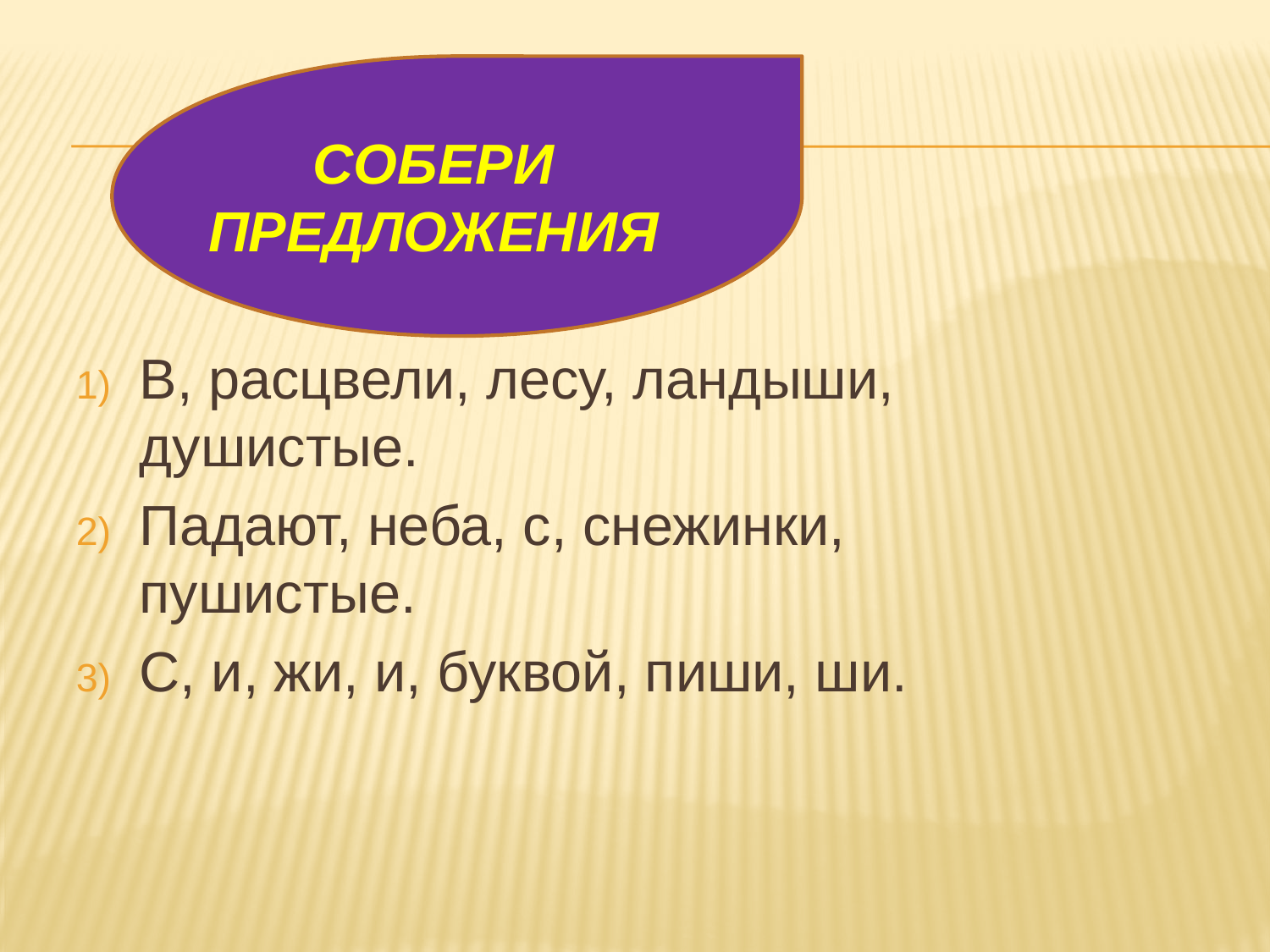

#
СОБЕРИ ПРЕДЛОЖЕНИЯ
В, расцвели, лесу, ландыши, душистые.
Падают, неба, с, снежинки, пушистые.
С, и, жи, и, буквой, пиши, ши.